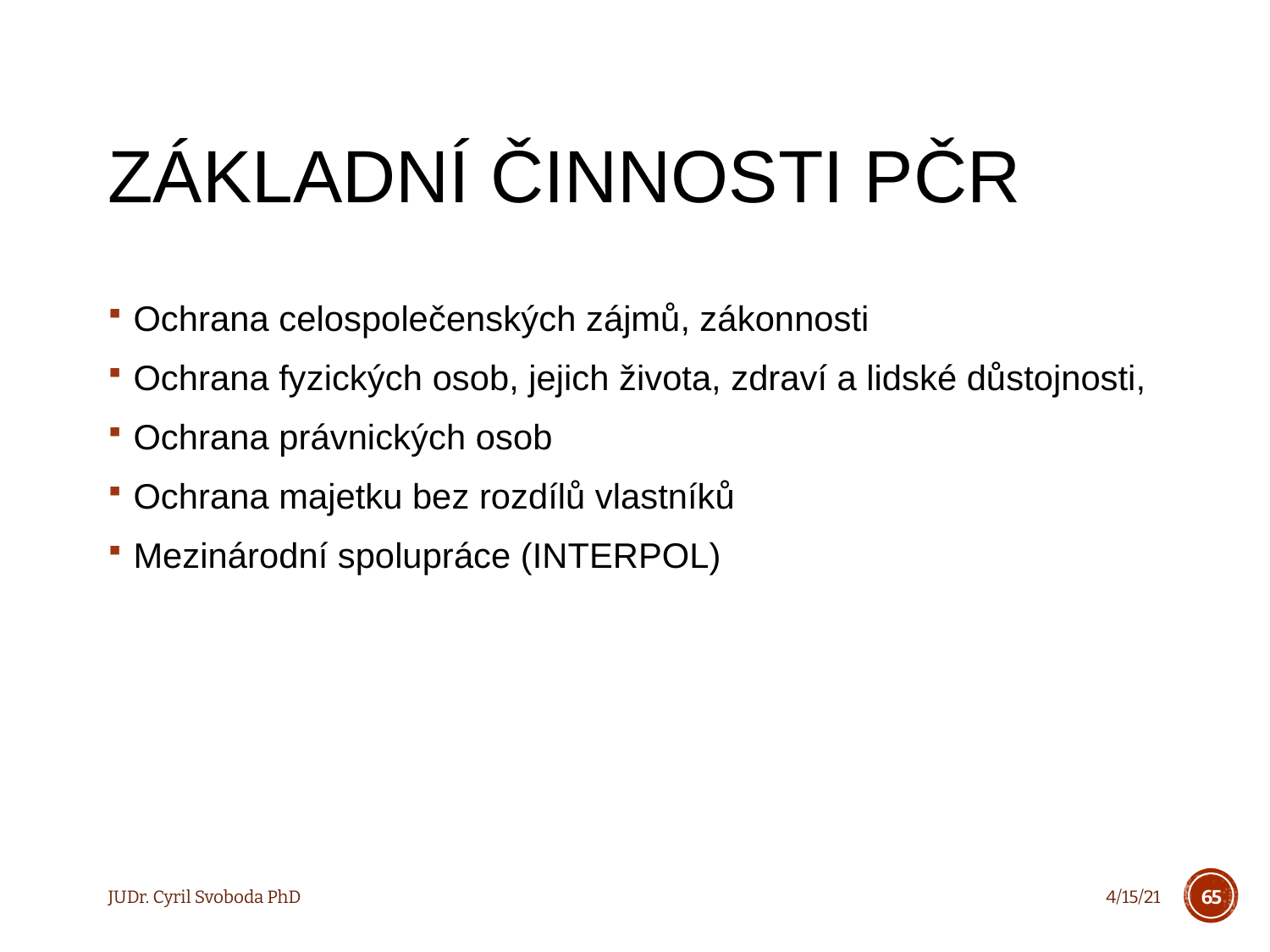

# Základní činnosti PČR
Ochrana celospolečenských zájmů, zákonnosti
Ochrana fyzických osob, jejich života, zdraví a lidské důstojnosti,
Ochrana právnických osob
Ochrana majetku bez rozdílů vlastníků
Mezinárodní spolupráce (INTERPOL)
JUDr. Cyril Svoboda PhD
4/15/21
65